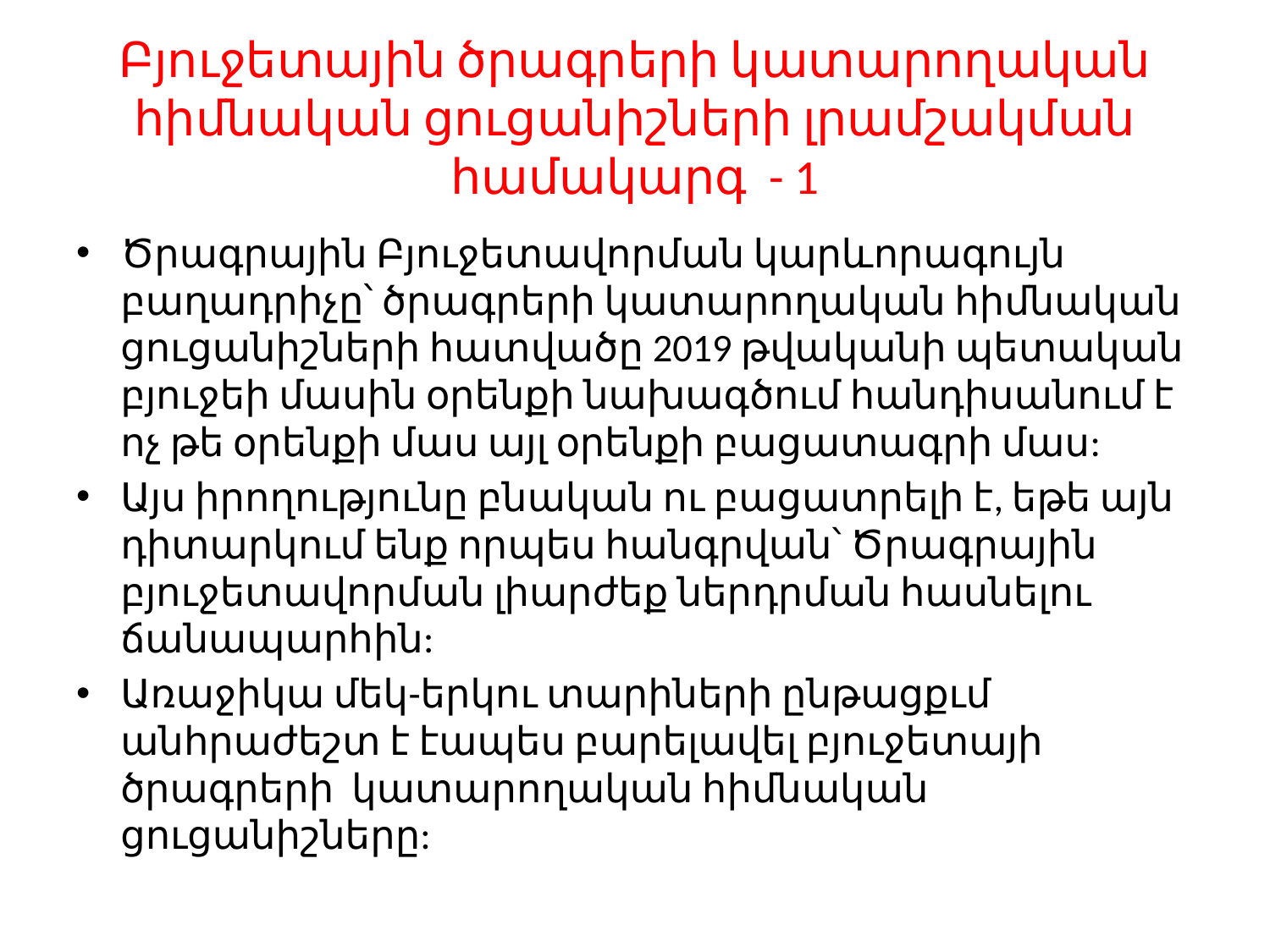

# Բյուջետային ծրագրերի կատարողական հիմնական ցուցանիշների լրամշակման համակարգ  - 1
Ծրագրային Բյուջետավորման կարևորագույն բաղադրիչը՝ ծրագրերի կատարողական հիմնական ցուցանիշների հատվածը 2019 թվականի պետական բյուջեի մասին օրենքի նախագծում հանդիսանում է ոչ թե օրենքի մաս այլ օրենքի բացատագրի մաս:
Այս իրողությունը բնական ու բացատրելի է, եթե այն դիտարկում ենք որպես հանգրվան՝ Ծրագրային բյուջետավորման լիարժեք ներդրման հասնելու ճանապարհին:
Առաջիկա մեկ-երկու տարիների ընթացքւմ անհրաժեշտ է էապես բարելավել բյուջետայի ծրագրերի  կատարողական հիմնական ցուցանիշները: